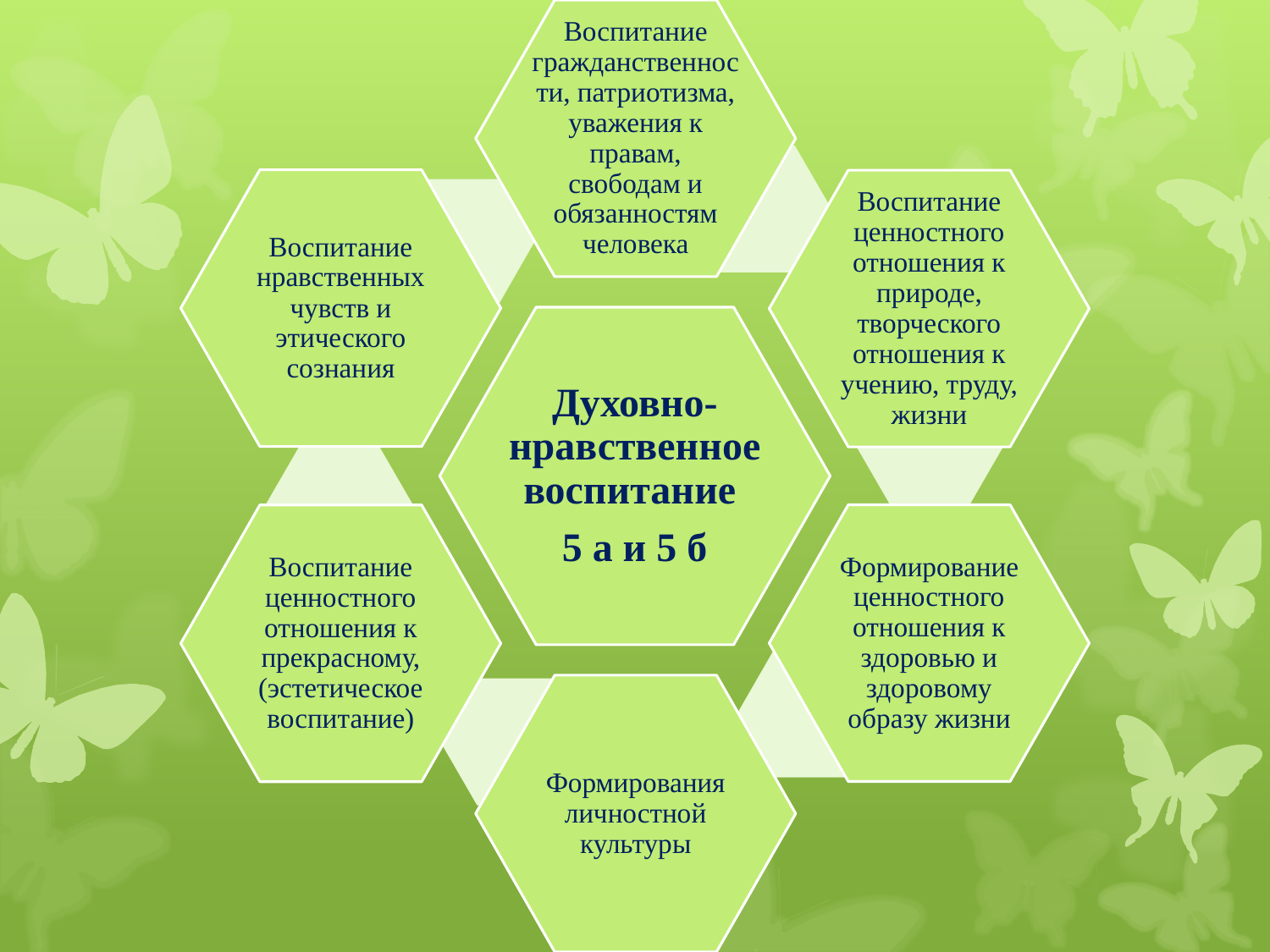

Духовно-нравственное воспитание
5 а и 5 б
Воспитание гражданственности, патриотизма, уважения к правам, свободам и обязанностям человека
Воспитание ценностного отношения к природе, творческого отношения к учению, труду, жизни
Формирование ценностного отношения к здоровью и здоровому образу жизни
Формирования личностной культуры
Воспитание ценностного отношения к прекрасному, (эстетическое воспитание)
Воспитание нравственных чувств и этического сознания